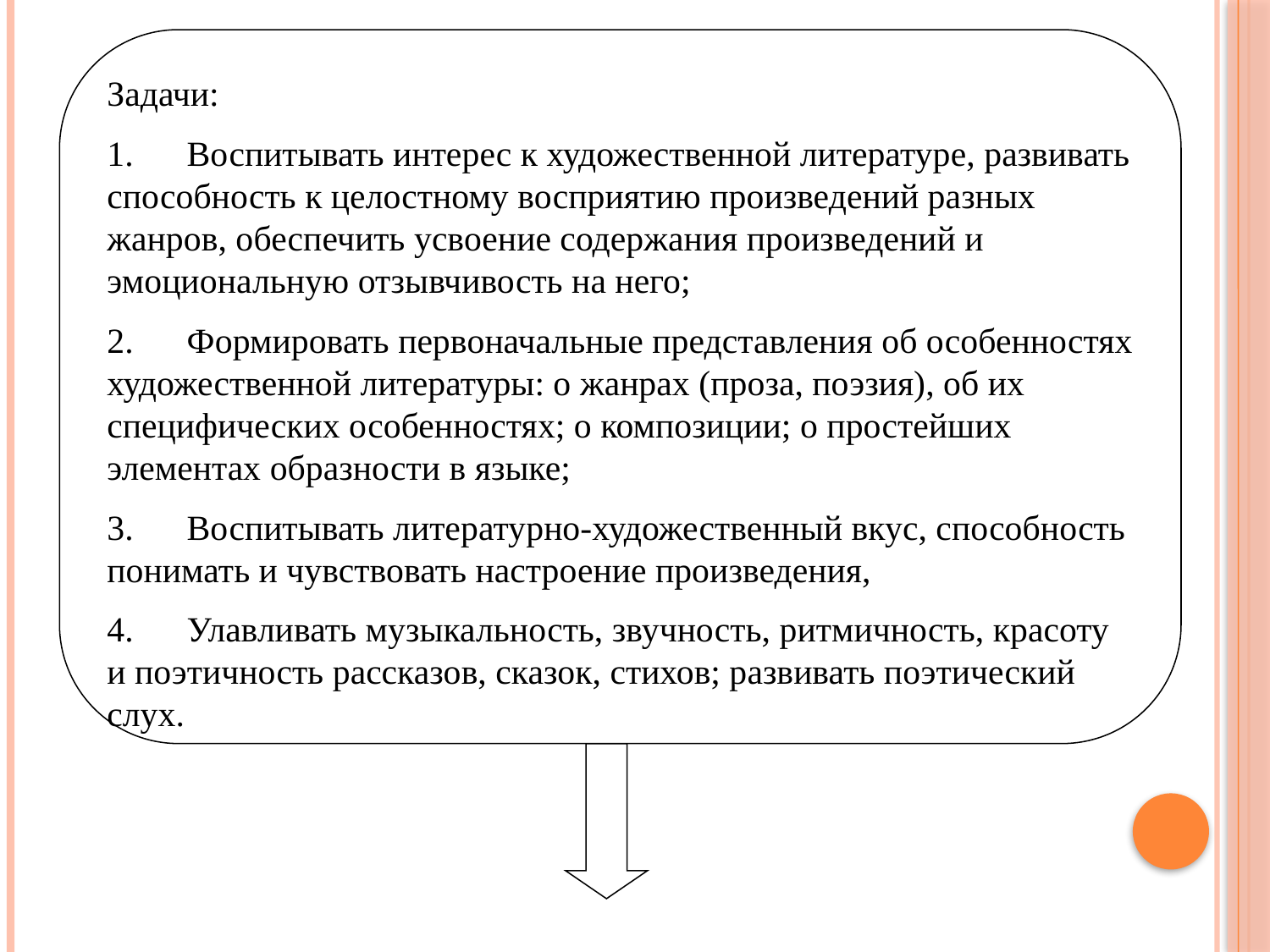

Задачи:
1.      Воспитывать интерес к художественной литературе, развивать способность к целостному восприятию произведений разных жанров, обеспечить усвоение содержания произведений и эмоциональную отзывчивость на него;
2.      Формировать первоначальные представления об особенностях художественной литературы: о жанрах (проза, поэзия), об их специфических особенностях; о композиции; о простейших элементах образности в языке;
3.      Воспитывать литературно-художественный вкус, способность понимать и чувствовать настроение произведения,
4.      Улавливать музыкальность, звучность, ритмичность, красоту и поэтичность рассказов, сказок, стихов; развивать поэтический слух.